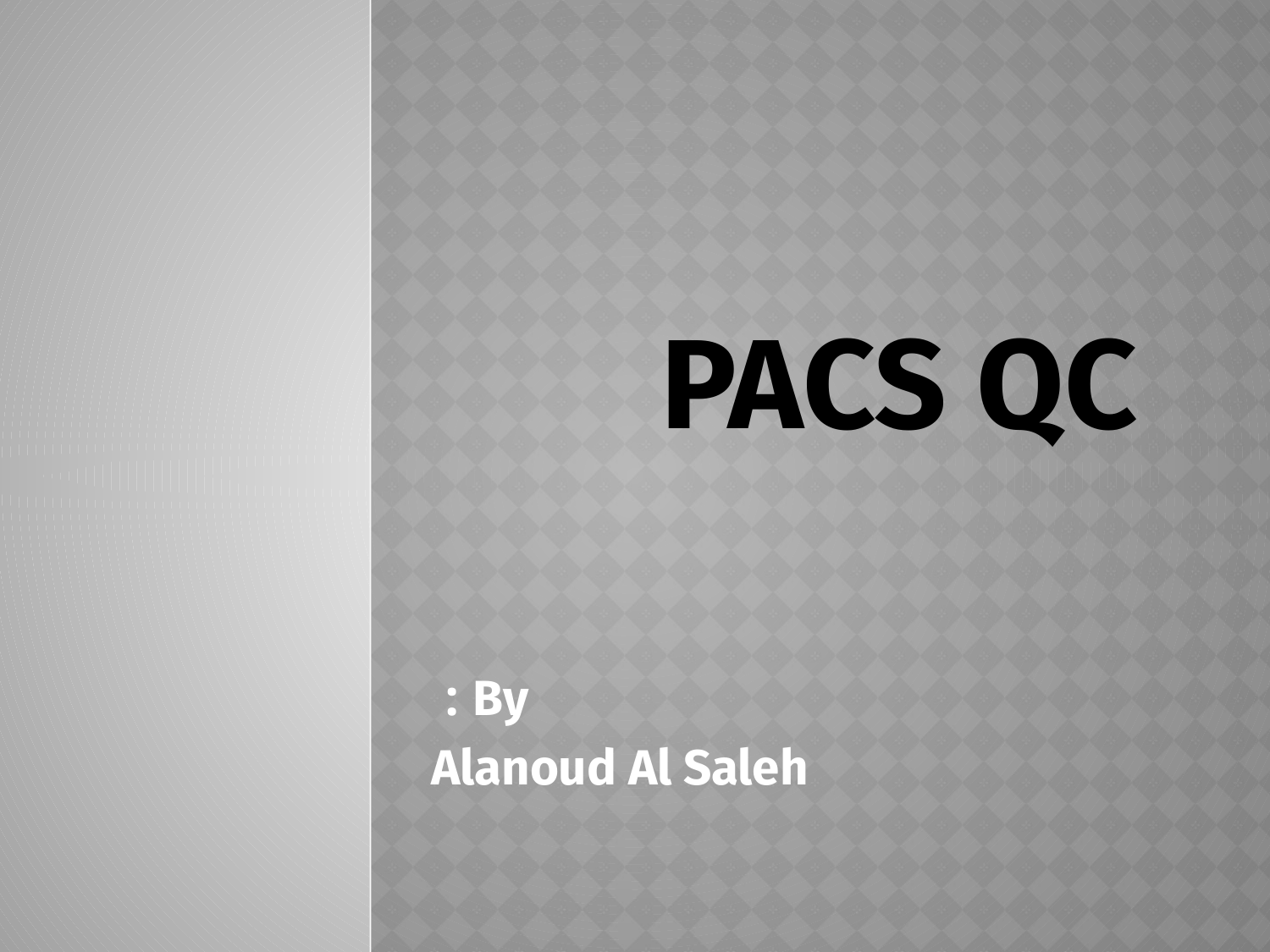

# PACS QC
By :
Alanoud Al Saleh